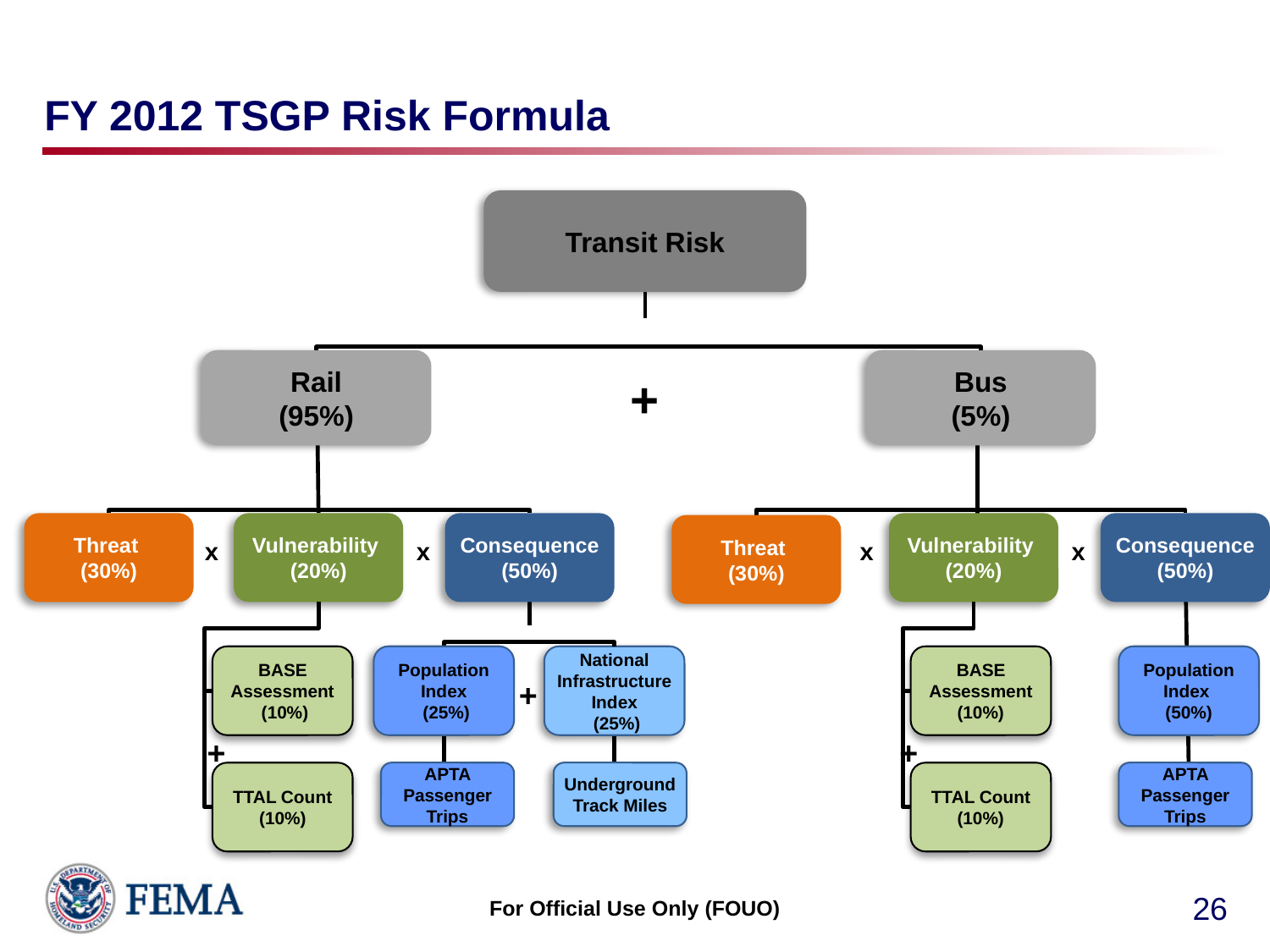

# FY 2012 TSGP Risk Formula
Transit Risk
Rail
(95%)
Bus
(5%)
+
Threat
(30%)
Vulnerability
(20%)
Consequence (50%)
Vulnerability
(20%)
Consequence (50%)
Threat
(30%)
x
x
x
x
BASE Assessment
 (10%)
Population Index
 (25%)
National Infrastructure Index
 (25%)
BASE Assessment
(10%)
Population Index
(50%)
+
+
+
TTAL Count
(10%)
APTA Passenger Trips
TTAL Count
(10%)
APTA Passenger Trips
Underground Track Miles
26
For Official Use Only (FOUO)